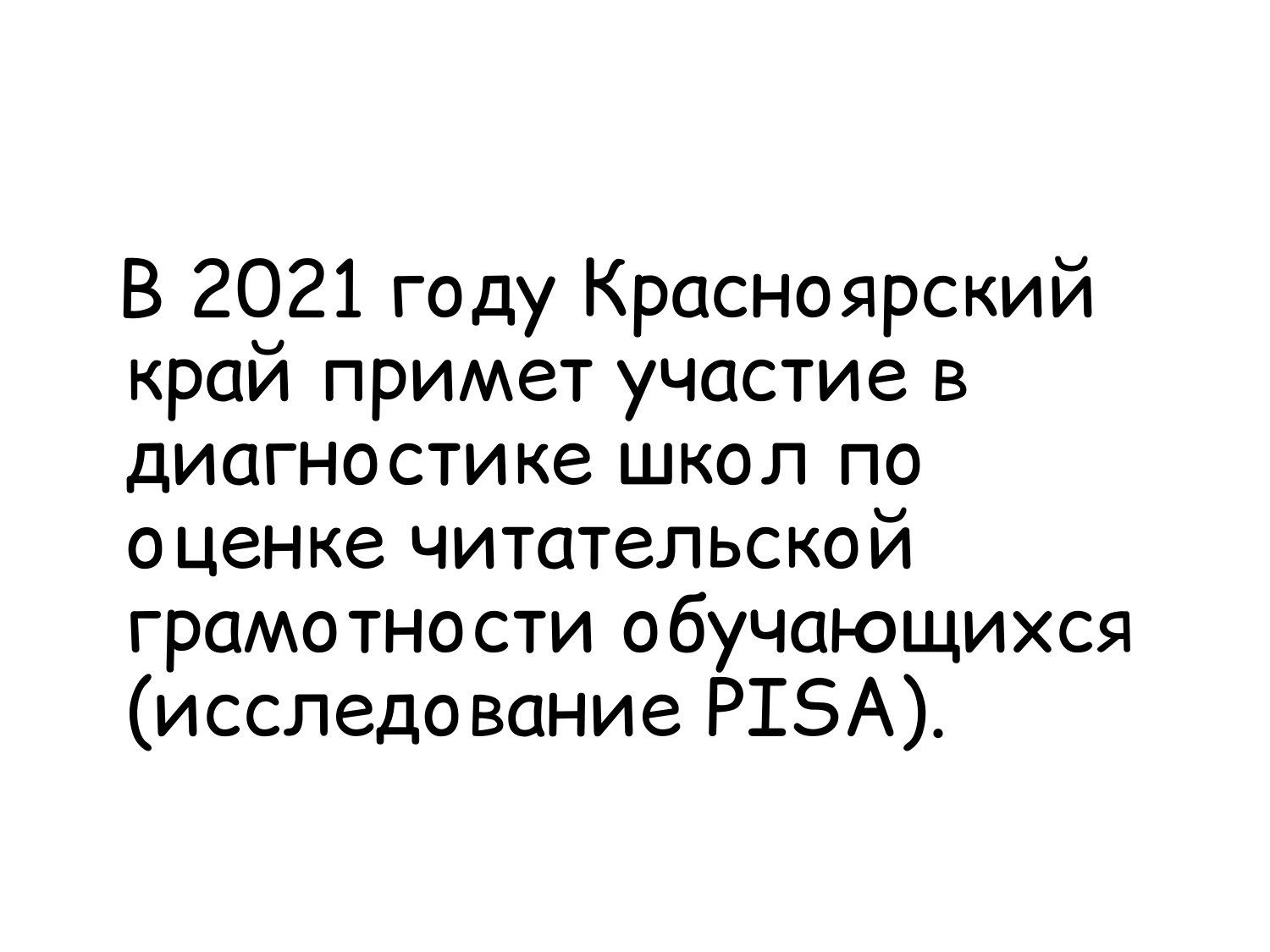

#
  В 2021 году Красноярский край примет участие в диагностике школ по оценке читательской грамотности обучающихся (исследование PISA).